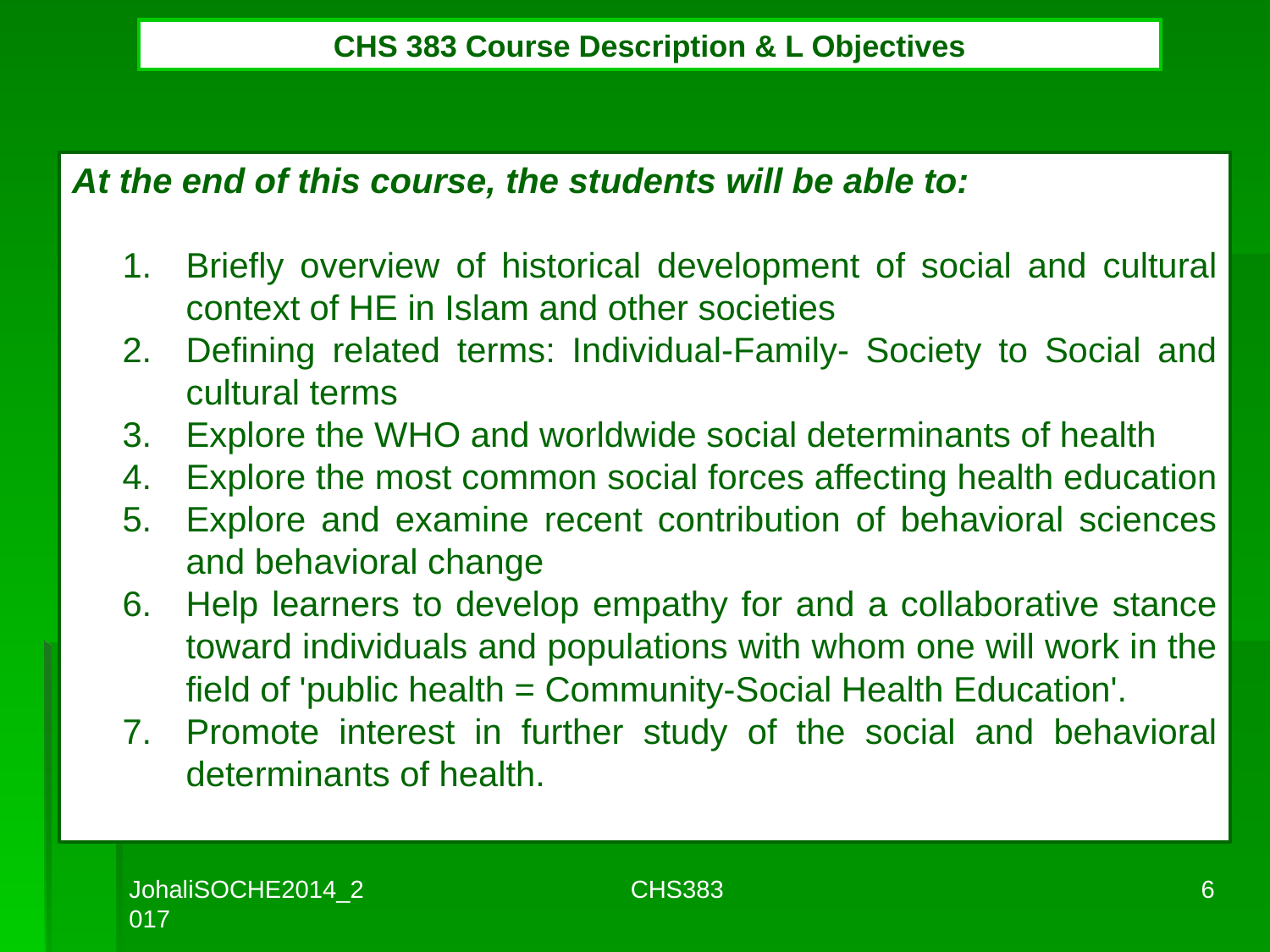

# CHS 383 Course Description & L Objectives
At the end of this course, the students will be able to:

Briefly overview of historical development of social and cultural context of HE in Islam and other societies
Defining related terms: Individual-Family- Society to Social and cultural terms
Explore the WHO and worldwide social determinants of health
Explore the most common social forces affecting health education
Explore and examine recent contribution of behavioral sciences and behavioral change
Help learners to develop empathy for and a collaborative stance toward individuals and populations with whom one will work in the field of 'public health = Community-Social Health Education'.
Promote interest in further study of the social and behavioral determinants of health.

JohaliSOCHE2014_2017
CHS383
6